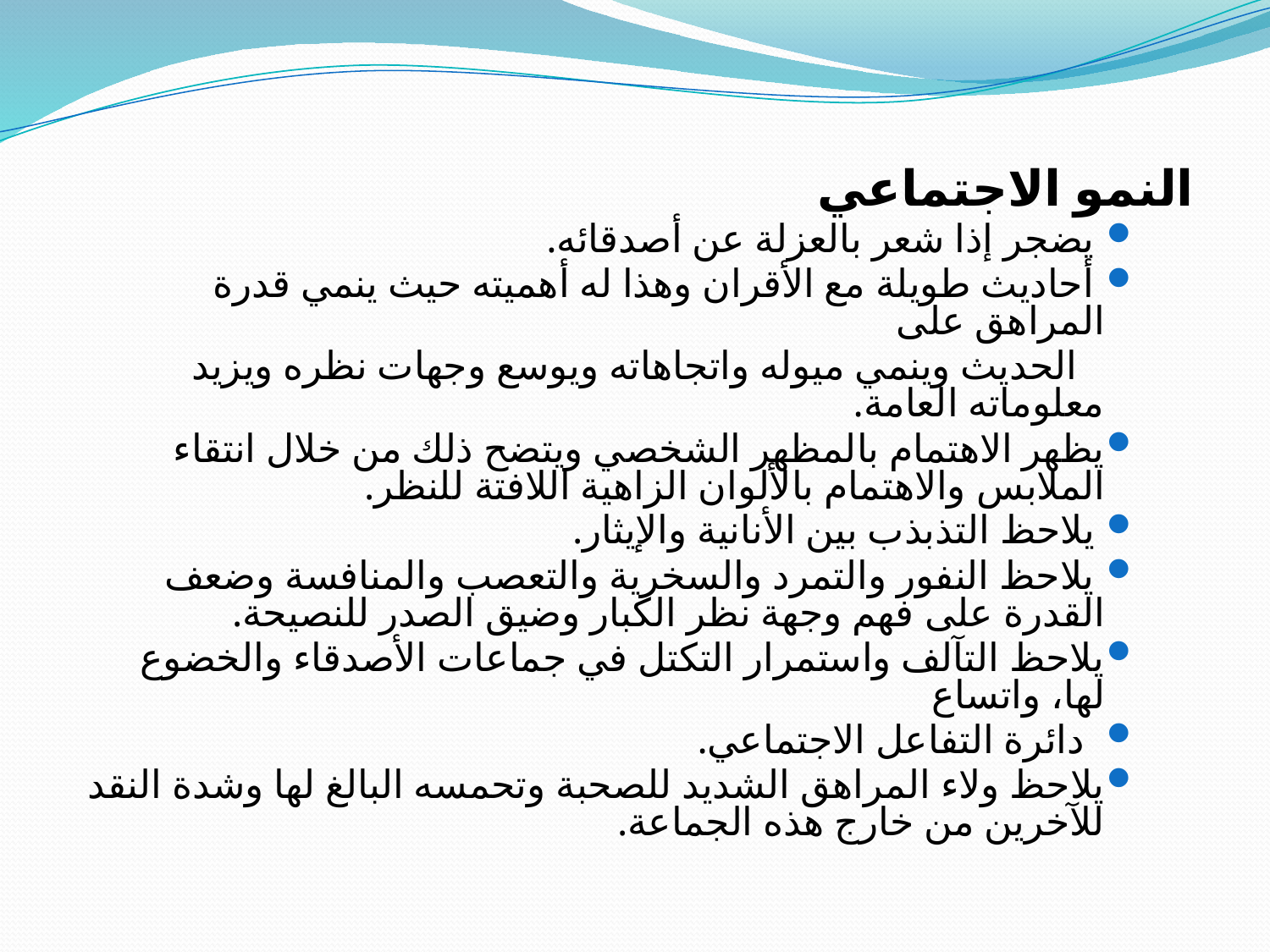

النمو الاجتماعي
 يضجر إذا شعر بالعزلة عن أصدقائه.
 أحاديث طويلة مع الأقران وهذا له أهميته حيث ينمي قدرة المراهق على
      الحديث وينمي ميوله واتجاهاته ويوسع وجهات نظره ويزيد معلوماته العامة.
يظهر الاهتمام بالمظهر الشخصي ويتضح ذلك من خلال انتقاء الملابس والاهتمام بالألوان الزاهية اللافتة للنظر.
 يلاحظ التذبذب بين الأنانية والإيثار.
 يلاحظ النفور والتمرد والسخرية والتعصب والمنافسة وضعف القدرة على فهم وجهة نظر الكبار وضيق الصدر للنصيحة.
يلاحظ التآلف واستمرار التكتل في جماعات الأصدقاء والخضوع لها، واتساع
  دائرة التفاعل الاجتماعي.
يلاحظ ولاء المراهق الشديد للصحبة وتحمسه البالغ لها وشدة النقد للآخرين من خارج هذه الجماعة.